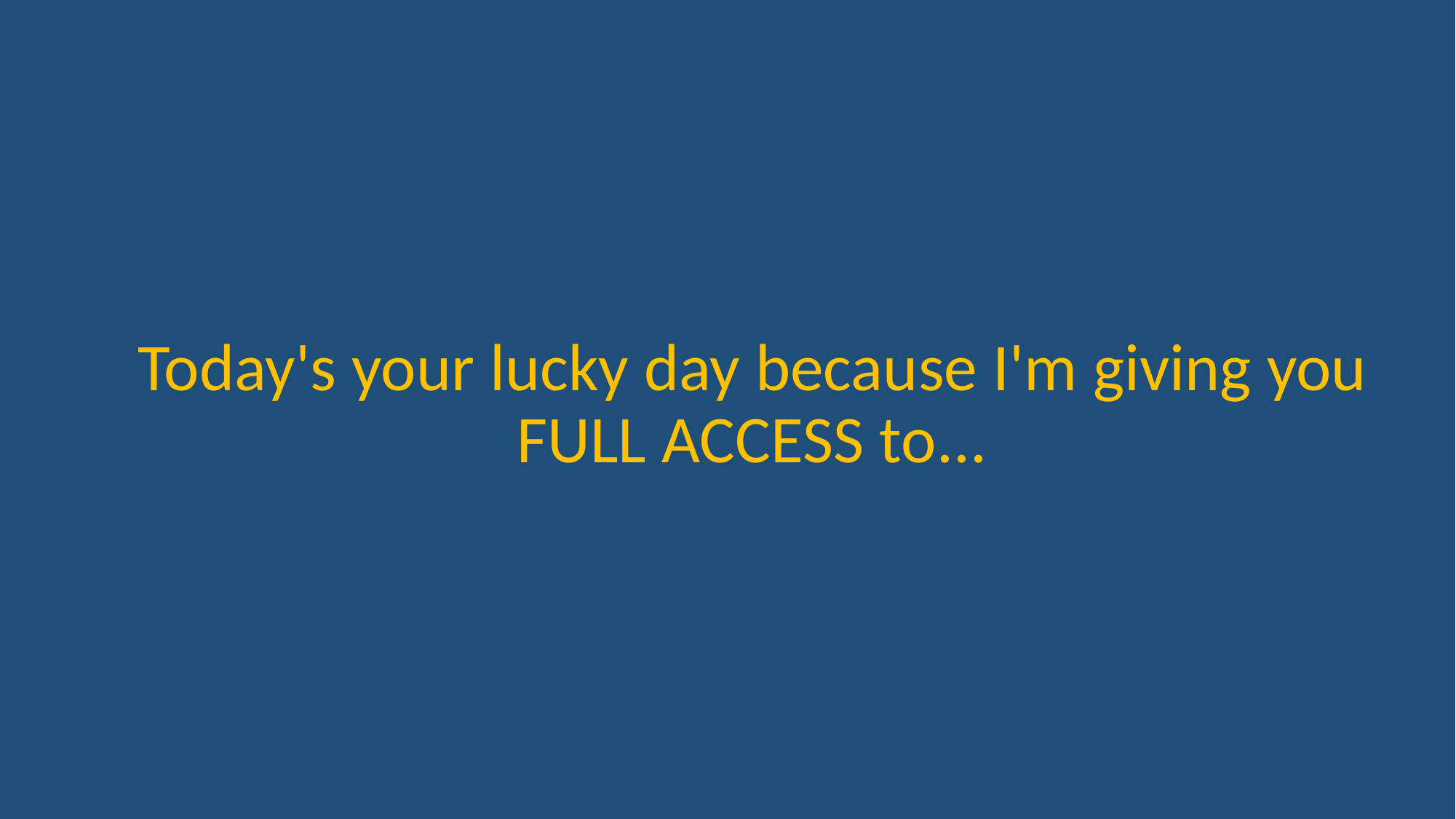

Today's your lucky day because I'm giving you FULL ACCESS to...